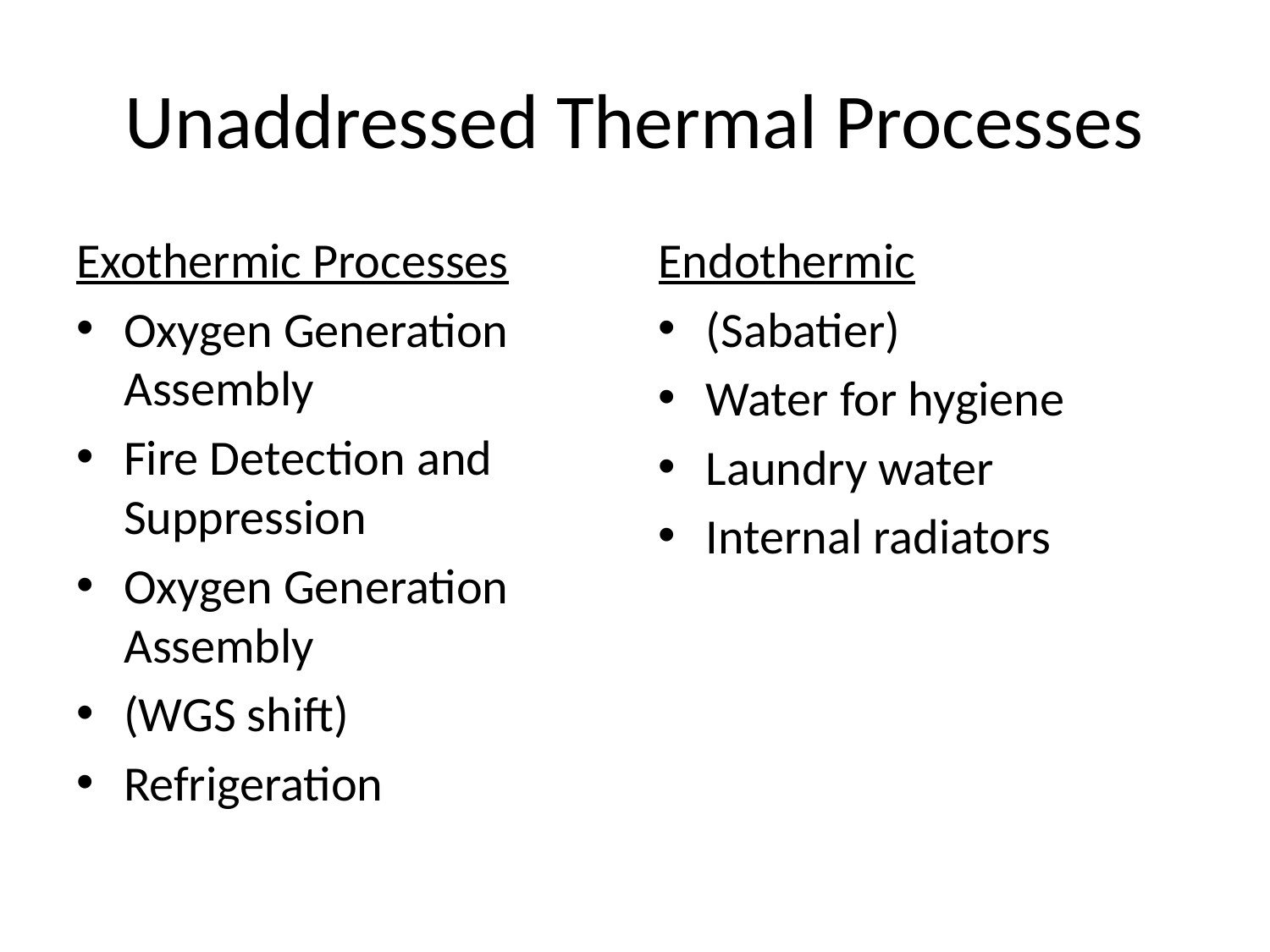

# Unaddressed Thermal Processes
Exothermic Processes
Oxygen Generation Assembly
Fire Detection and Suppression
Oxygen Generation Assembly
(WGS shift)
Refrigeration
Endothermic
(Sabatier)
Water for hygiene
Laundry water
Internal radiators